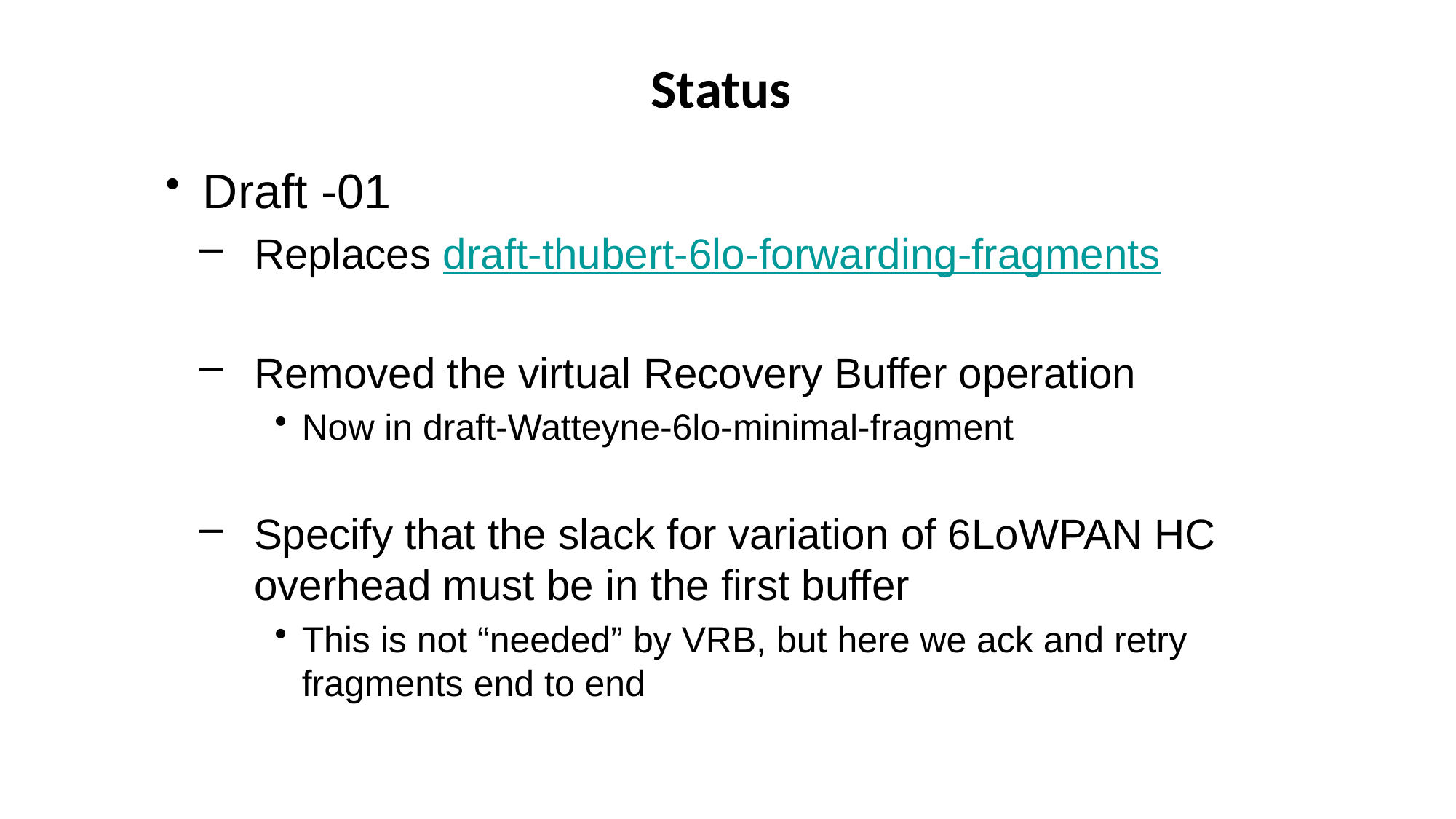

Status
 Draft -01
Replaces draft-thubert-6lo-forwarding-fragments

Removed the virtual Recovery Buffer operation
Now in draft-Watteyne-6lo-minimal-fragment

Specify that the slack for variation of 6LoWPAN HC overhead must be in the first buffer
This is not “needed” by VRB, but here we ack and retry fragments end to end